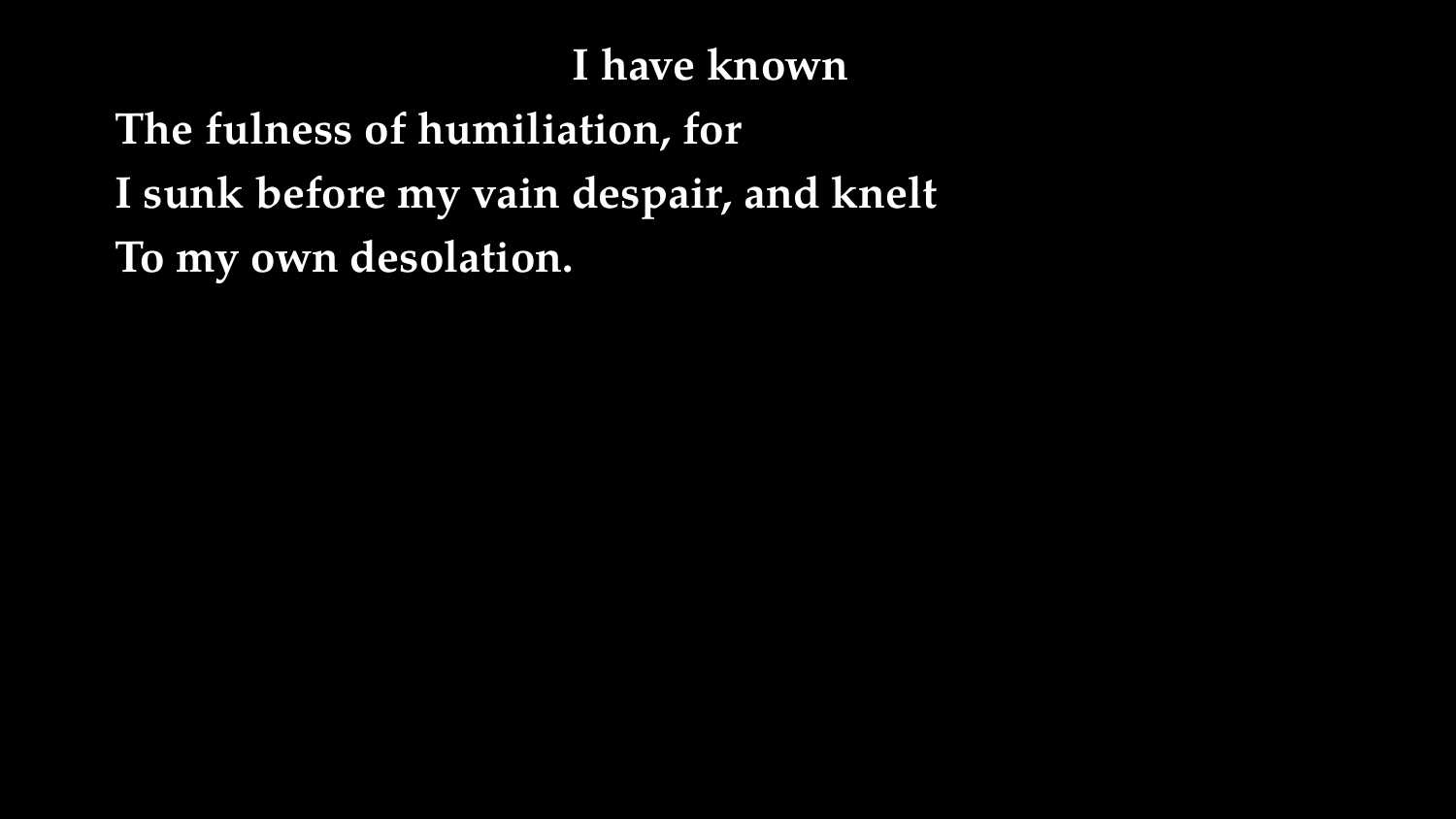

# I have known The fulness of humiliation, for I sunk before my vain despair, and knelt To my own desolation.